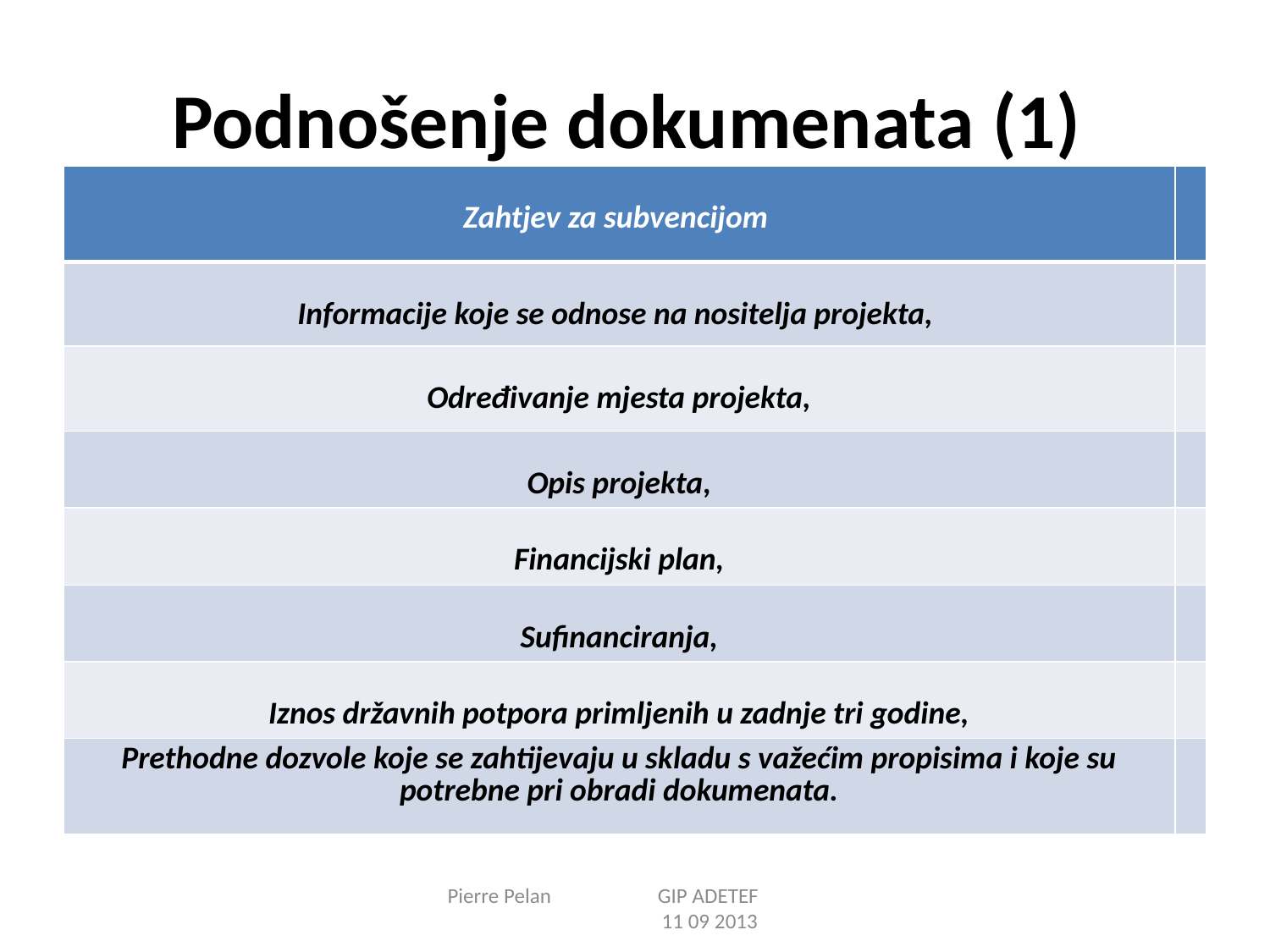

# Podnošenje dokumenata (1)
| Zahtjev za subvencijom |  |
| --- | --- |
| Informacije koje se odnose na nositelja projekta, |  |
| Određivanje mjesta projekta, |  |
| Opis projekta, |  |
| Financijski plan, |  |
| Sufinanciranja, |  |
| Iznos državnih potpora primljenih u zadnje tri godine, |  |
| Prethodne dozvole koje se zahtijevaju u skladu s važećim propisima i koje su potrebne pri obradi dokumenata. |  |
Pierre Pelan                      GIP ADETEF                                             11 09 2013